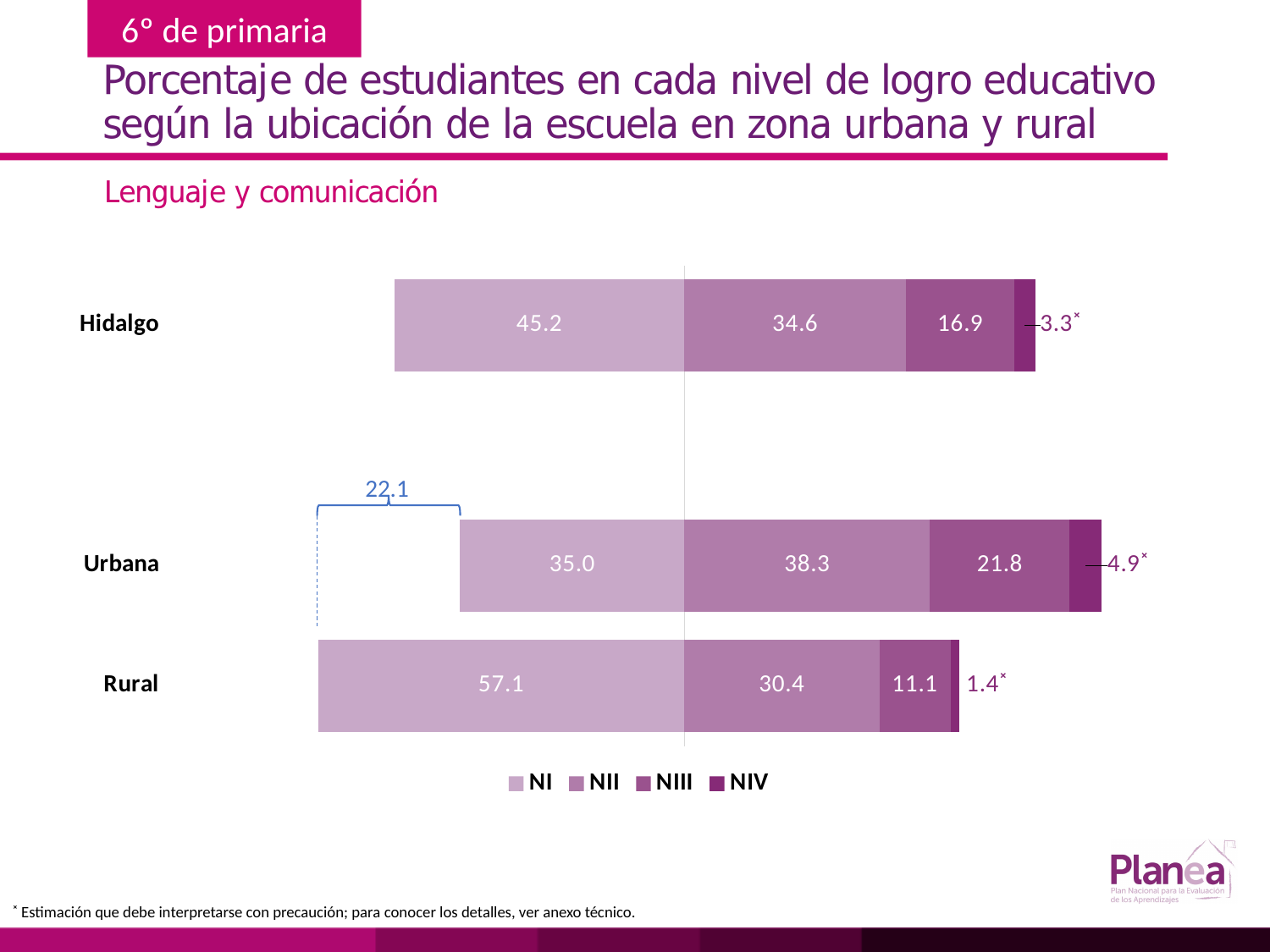

# Porcentaje de estudiantes en cada nivel de logro educativo según la ubicación de la escuela en zona urbana y rural

Lenguaje y comunicación

### Chart

| Category |  |  |  |  |
|---|---|---|---|---|
| Rural | -57.1 | 30.4 | 11.1 | 1.4 |
| Urbana | -35.0 | 38.3 | 21.8 | 4.9 |
|  | None | None | None | None |
| Hidalgo | -45.2 | 34.6 | 16.9 | 3.3 |
22.1
˟ Estimación que debe interpretarse con precaución; para conocer los detalles, ver anexo técnico.